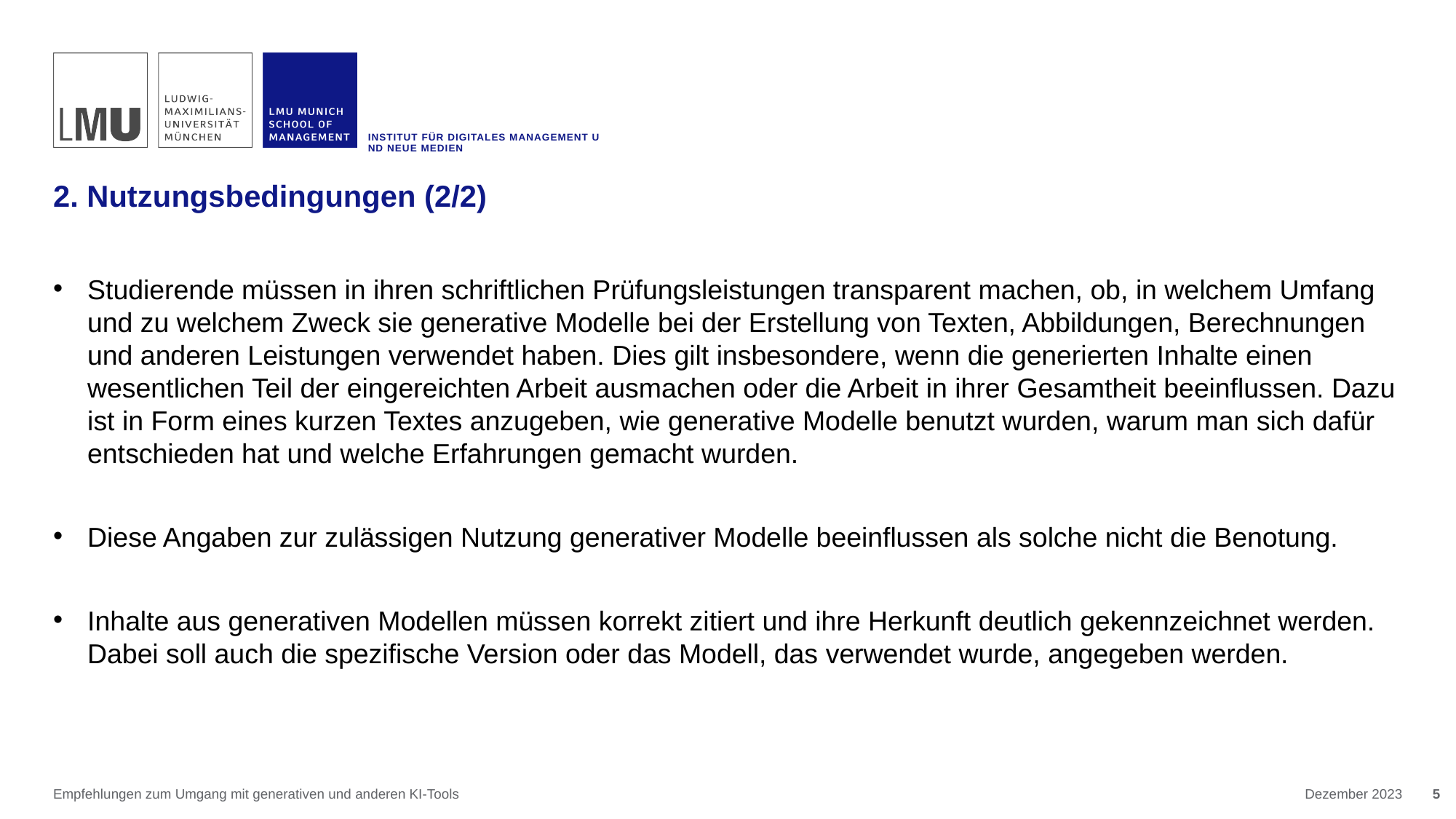

Institut für Digitales Management und Neue Medien
# 2. Nutzungsbedingungen (2/2)
Studierende müssen in ihren schriftlichen Prüfungsleistungen transparent machen, ob, in welchem Umfang und zu welchem Zweck sie generative Modelle bei der Erstellung von Texten, Abbildungen, Berechnungen und anderen Leistungen verwendet haben. Dies gilt insbesondere, wenn die generierten Inhalte einen wesentlichen Teil der eingereichten Arbeit ausmachen oder die Arbeit in ihrer Gesamtheit beeinflussen. Dazu ist in Form eines kurzen Textes anzugeben, wie generative Modelle benutzt wurden, warum man sich dafür entschieden hat und welche Erfahrungen gemacht wurden.

Diese Angaben zur zulässigen Nutzung generativer Modelle beeinflussen als solche nicht die Benotung.

Inhalte aus generativen Modellen müssen korrekt zitiert und ihre Herkunft deutlich gekennzeichnet werden. Dabei soll auch die spezifische Version oder das Modell, das verwendet wurde, angegeben werden.

Empfehlungen zum Umgang mit generativen und anderen KI-Tools
Dezember 2023
5